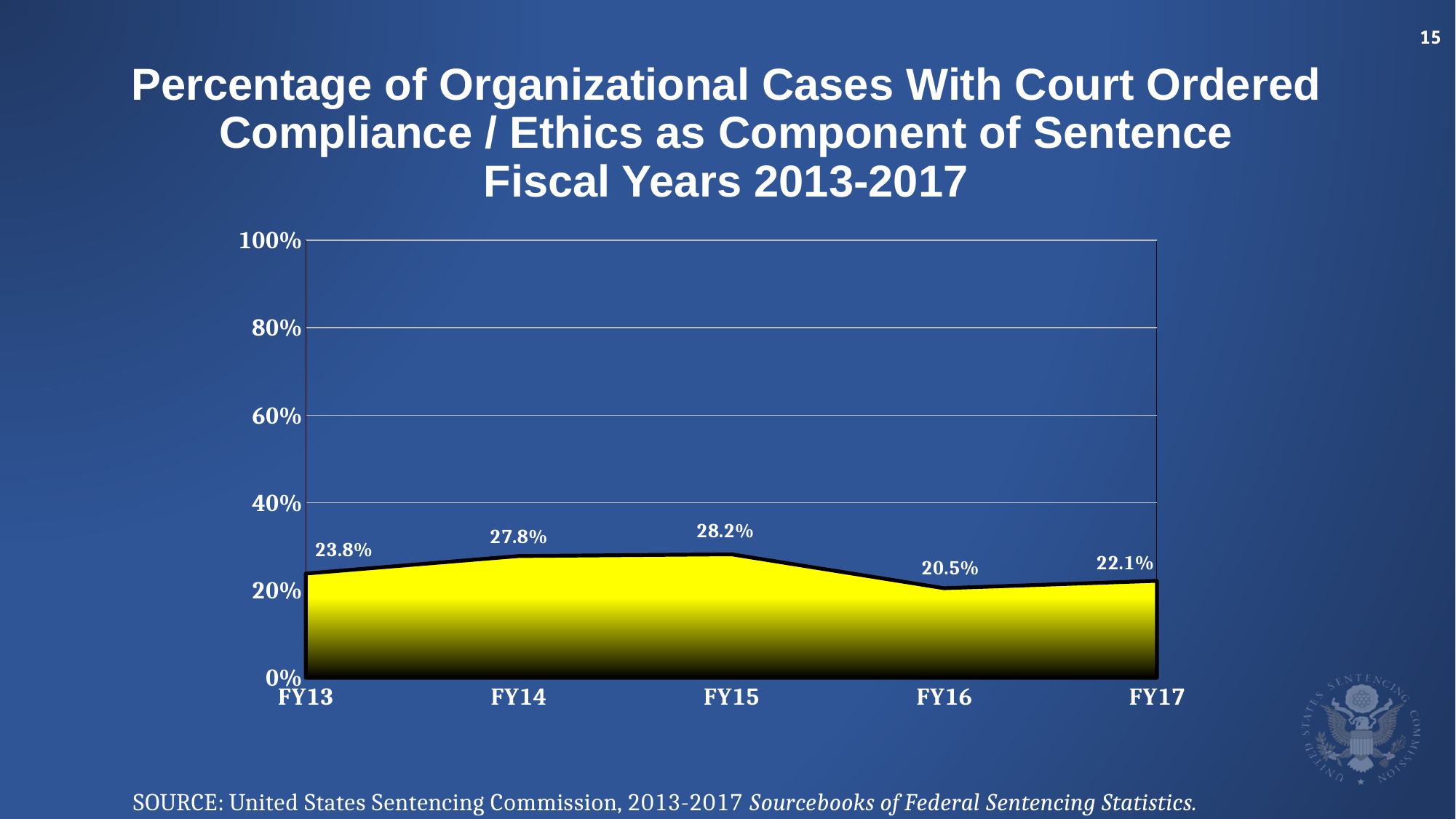

# Percentage of Organizational Cases With Court Ordered Compliance / Ethics as Component of Sentence Fiscal Years 2013-2017

### Chart

| Category | Series 1 |
|---|---|
| FY13 | 0.238 |
| FY14 | 0.278 |
| FY15 | 0.282 |
| FY16 | 0.2045 |
| FY17 | 0.2214 |
SOURCE: United States Sentencing Commission, 2013-2017 Sourcebooks of Federal Sentencing Statistics.